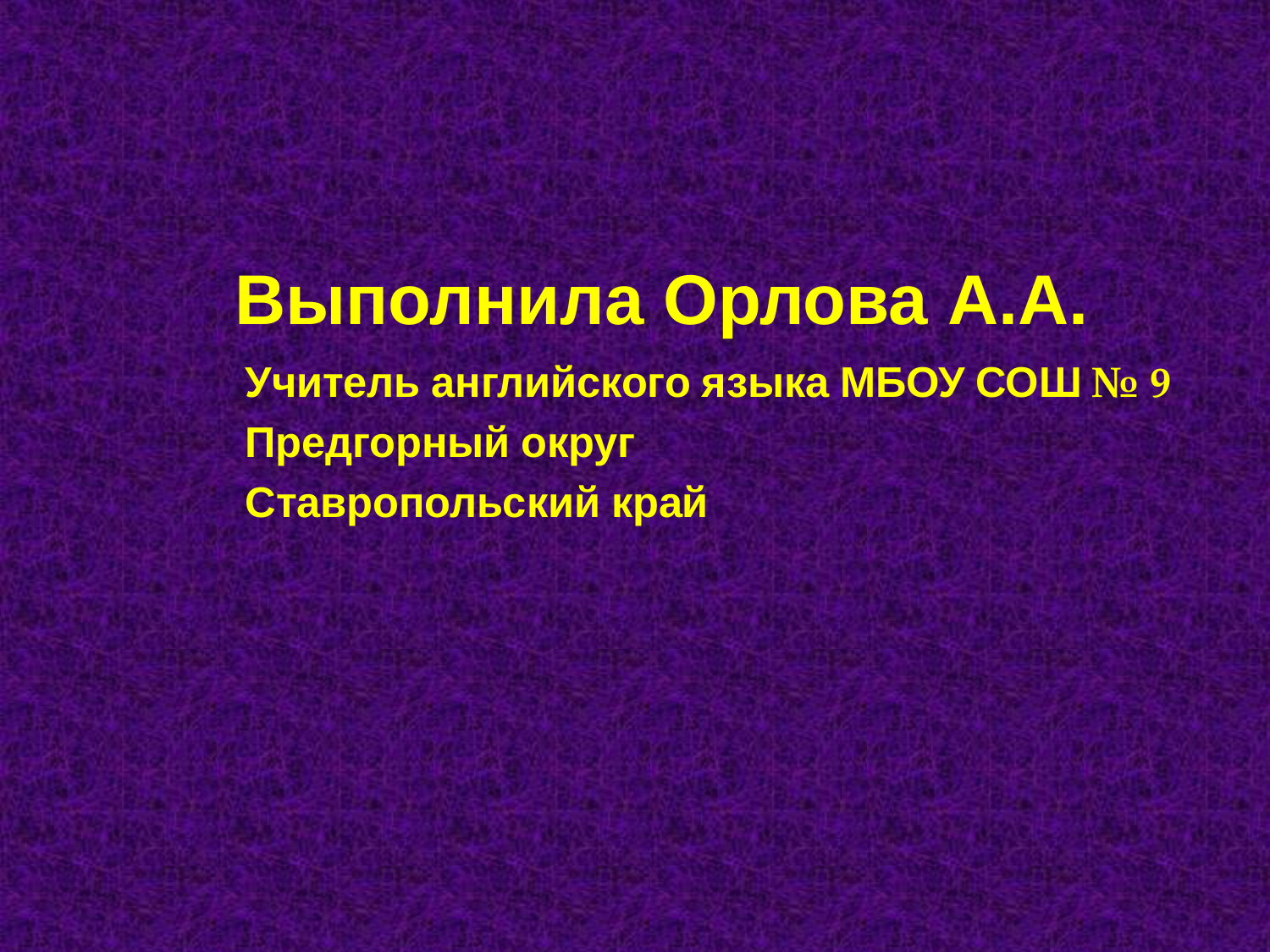

# Выполнила Орлова А.А.
Учитель английского языка МБОУ СОШ № 9
Предгорный округ
Ставропольский край